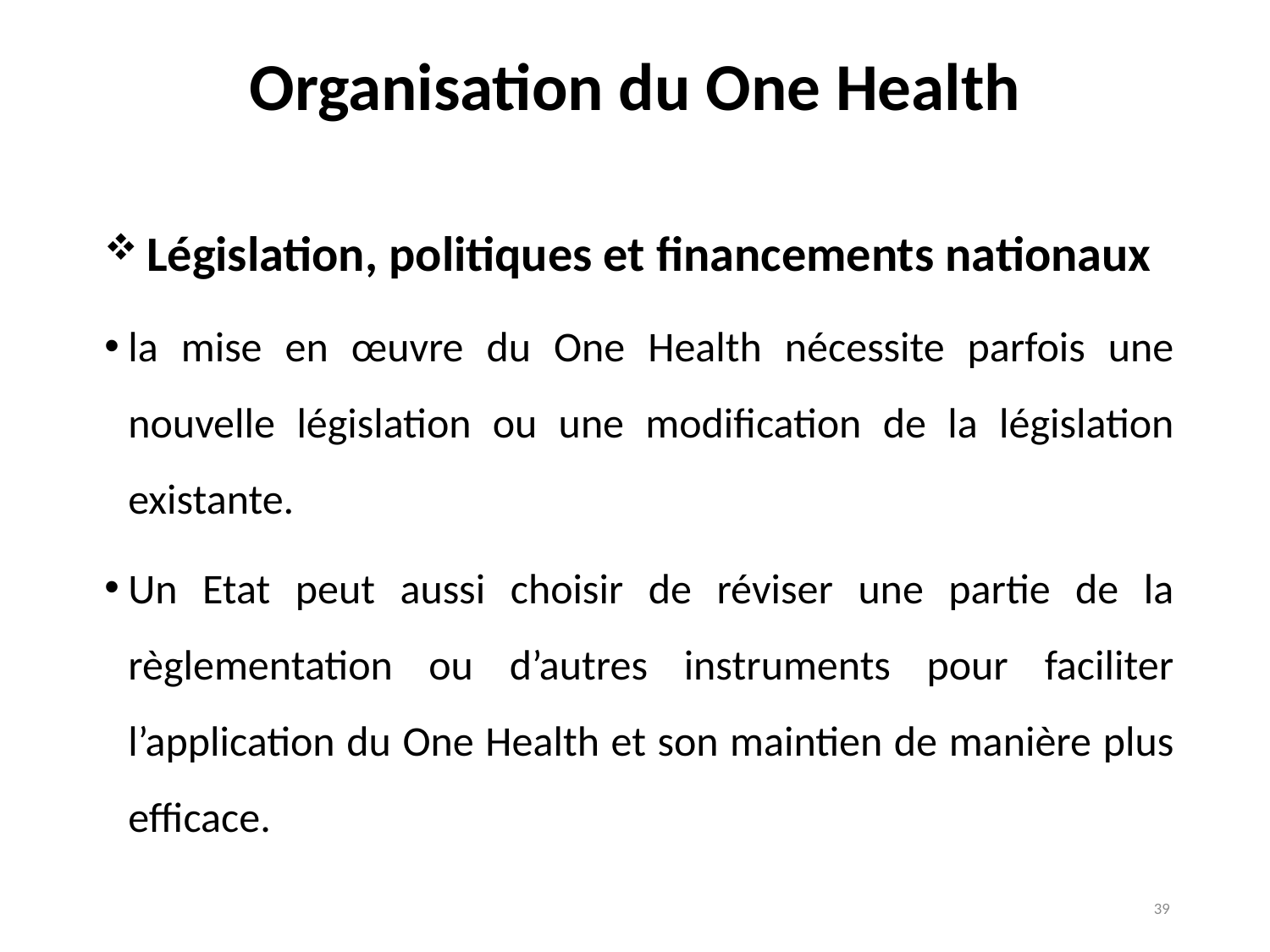

# Organisation du One Health
 Législation, politiques et financements nationaux
la mise en œuvre du One Health nécessite parfois une nouvelle législation ou une modification de la législation existante.
Un Etat peut aussi choisir de réviser une partie de la règlementation ou d’autres instruments pour faciliter l’application du One Health et son maintien de manière plus efficace.
39